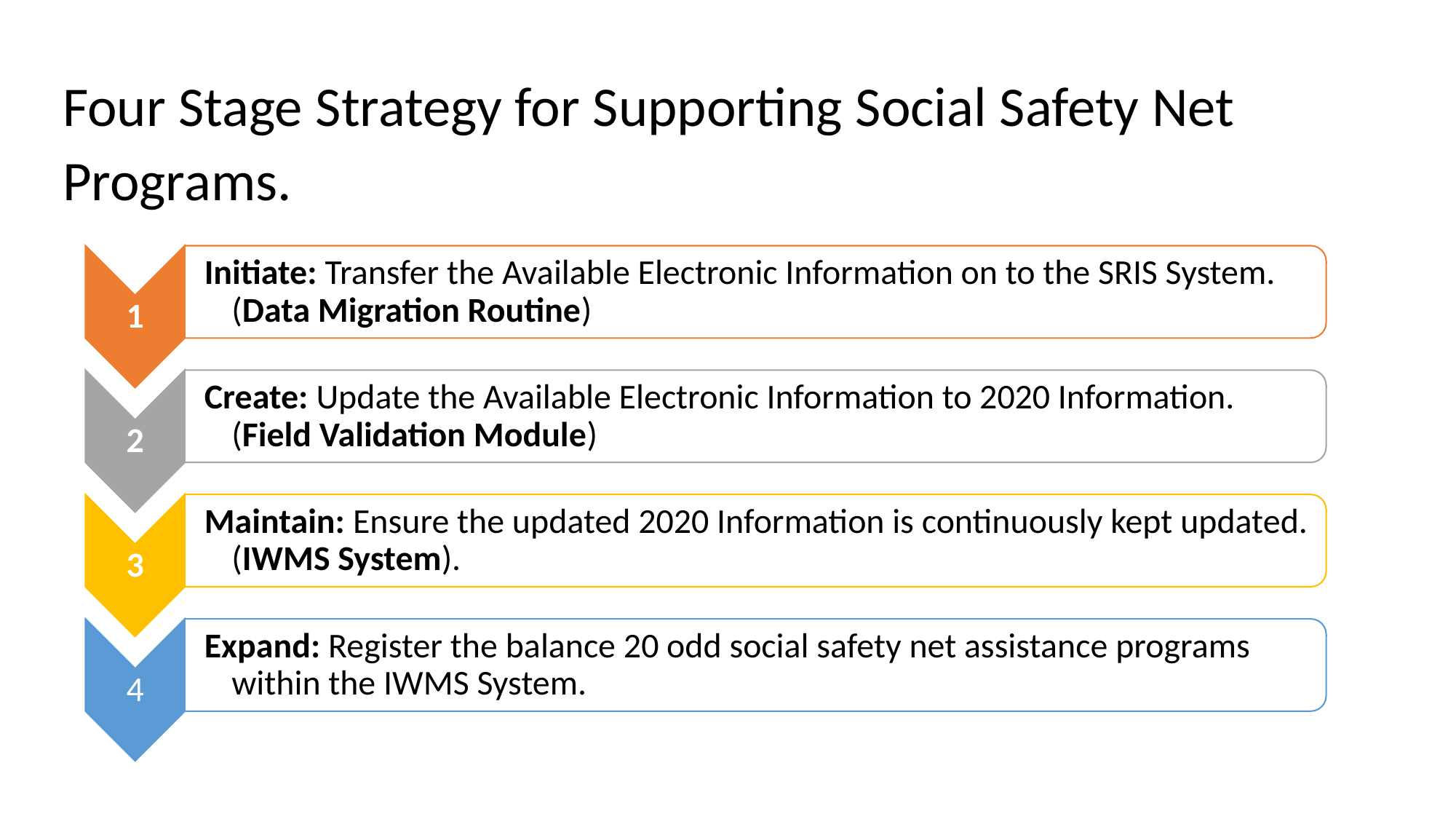

# Four Stage Strategy for Supporting Social Safety Net Programs.
1
Initiate: Transfer the Available Electronic Information on to the SRIS System. (Data Migration Routine)
2
Create: Update the Available Electronic Information to 2020 Information. (Field Validation Module)
3
Maintain: Ensure the updated 2020 Information is continuously kept updated. (IWMS System).
4
Expand: Register the balance 20 odd social safety net assistance programs within the IWMS System.